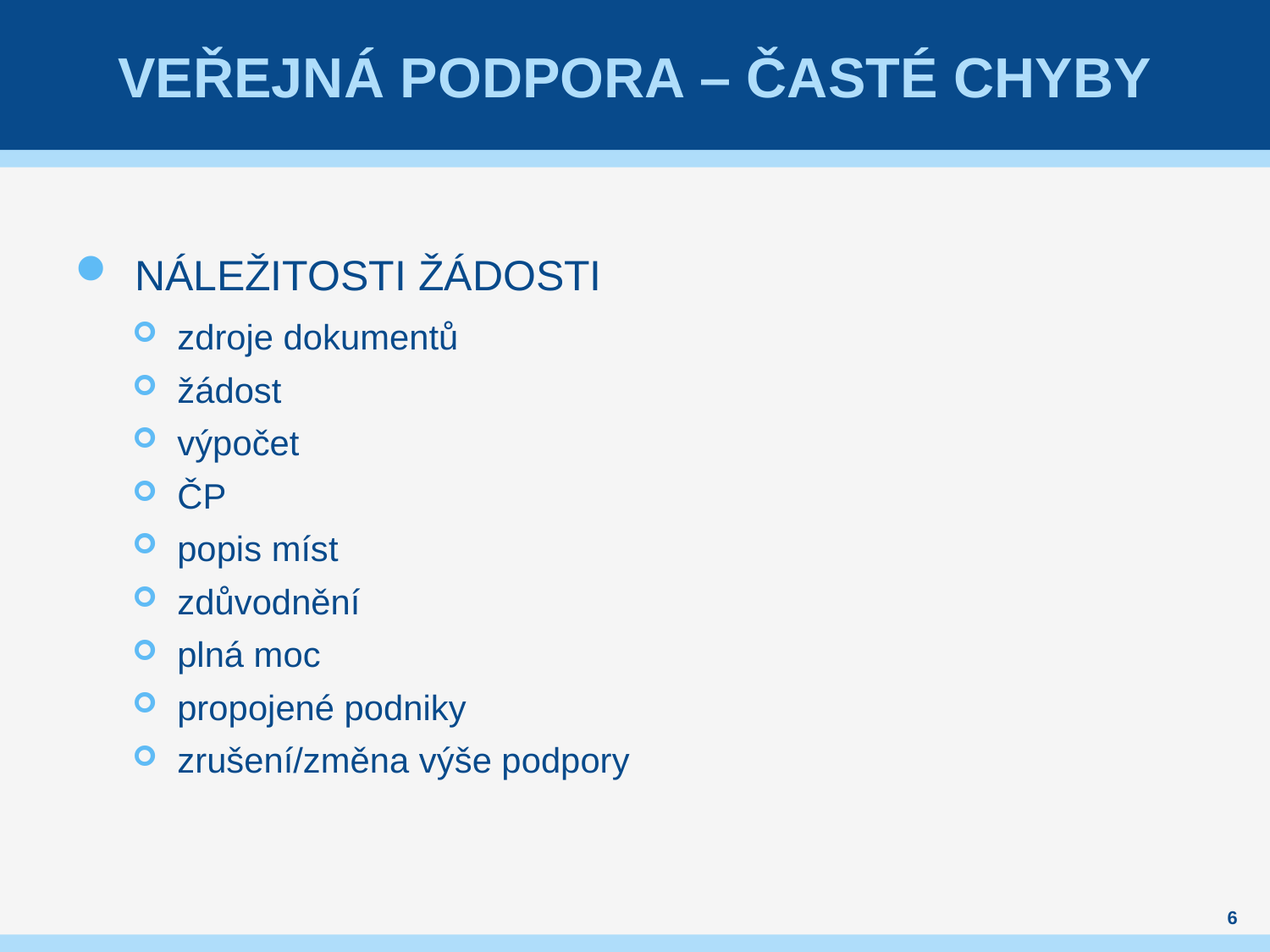

# VEŘEJNÁ PODPORA – Časté chyby

NÁLEŽITOSTI ŽÁDOSTI
 zdroje dokumentů
 žádost
 výpočet
 ČP
 popis míst
 zdůvodnění
 plná moc
 propojené podniky
 zrušení/změna výše podpory

6